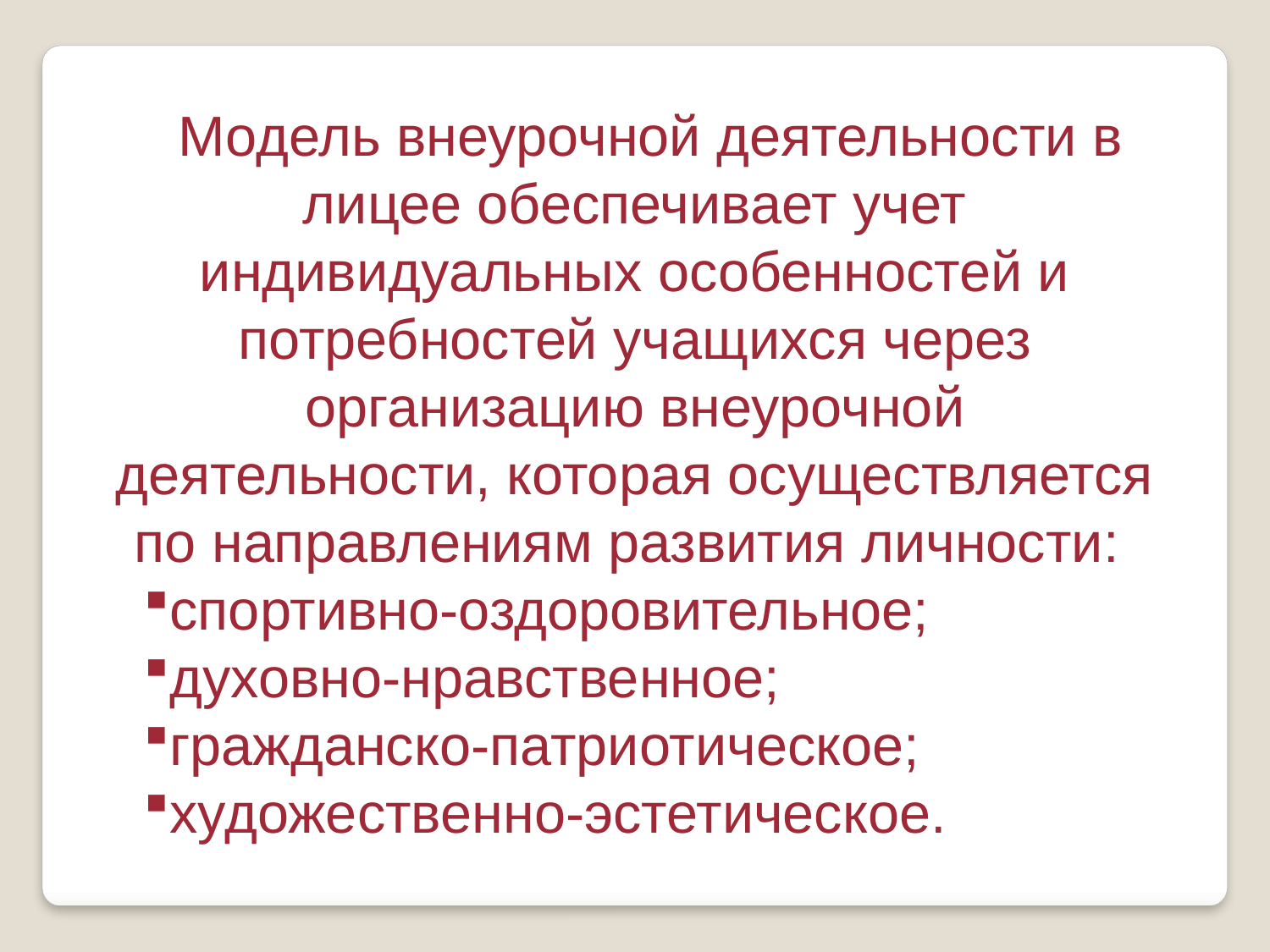

Модель внеурочной деятельности в лицее обеспечивает учет индивидуальных особенностей и потребностей учащихся через организацию внеурочной деятельности, которая осуществляется по направлениям развития личности:
спортивно-оздоровительное;
духовно-нравственное;
гражданско-патриотическое;
художественно-эстетическое.